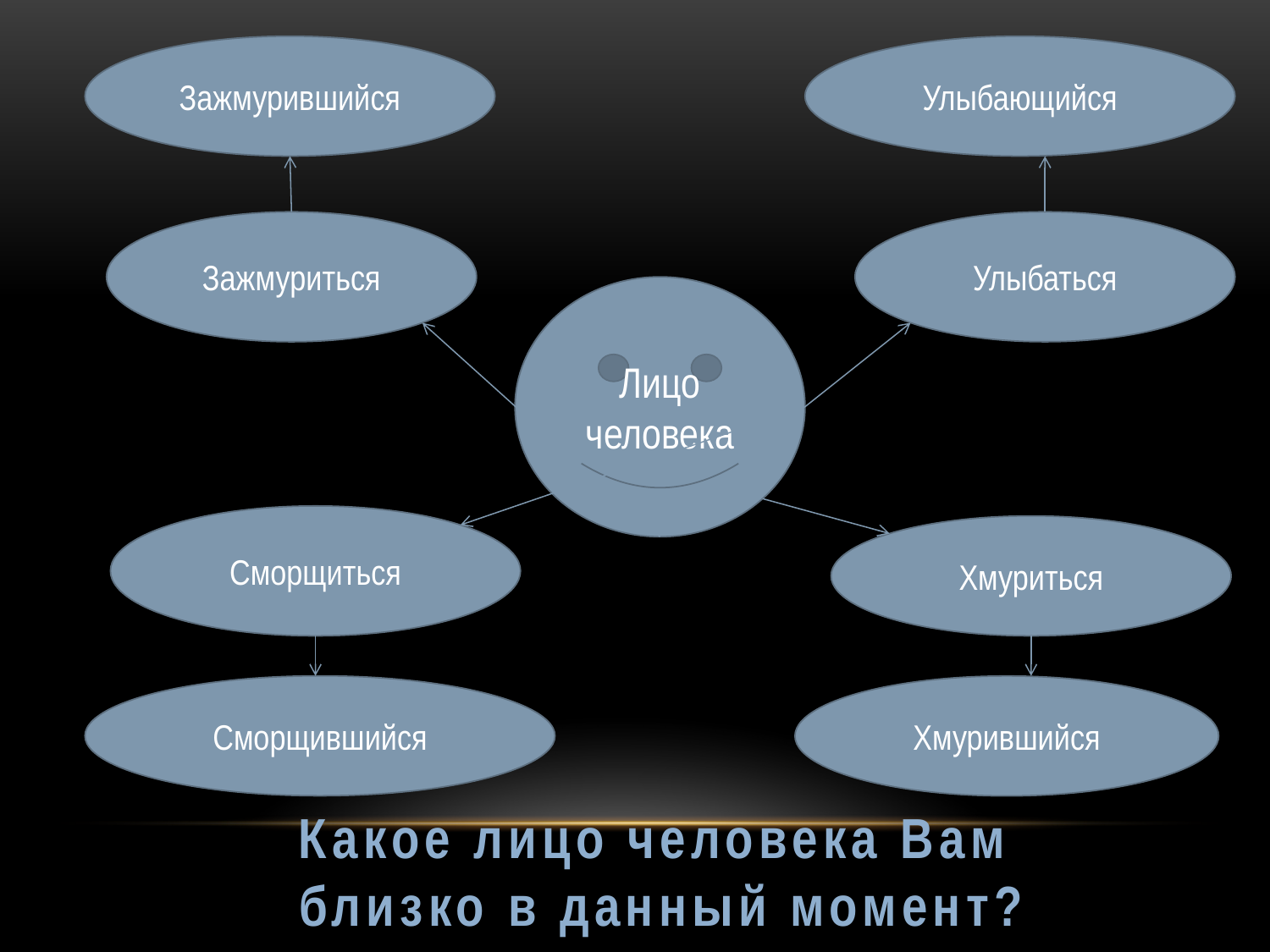

Зажмурившийся
Улыбающийся
Зажмуриться
Улыбаться
Лицо человека
Сморщиться
Хмуриться
Сморщившийся
Хмурившийся
Какое лицо человека Вам
 близко в данный момент?